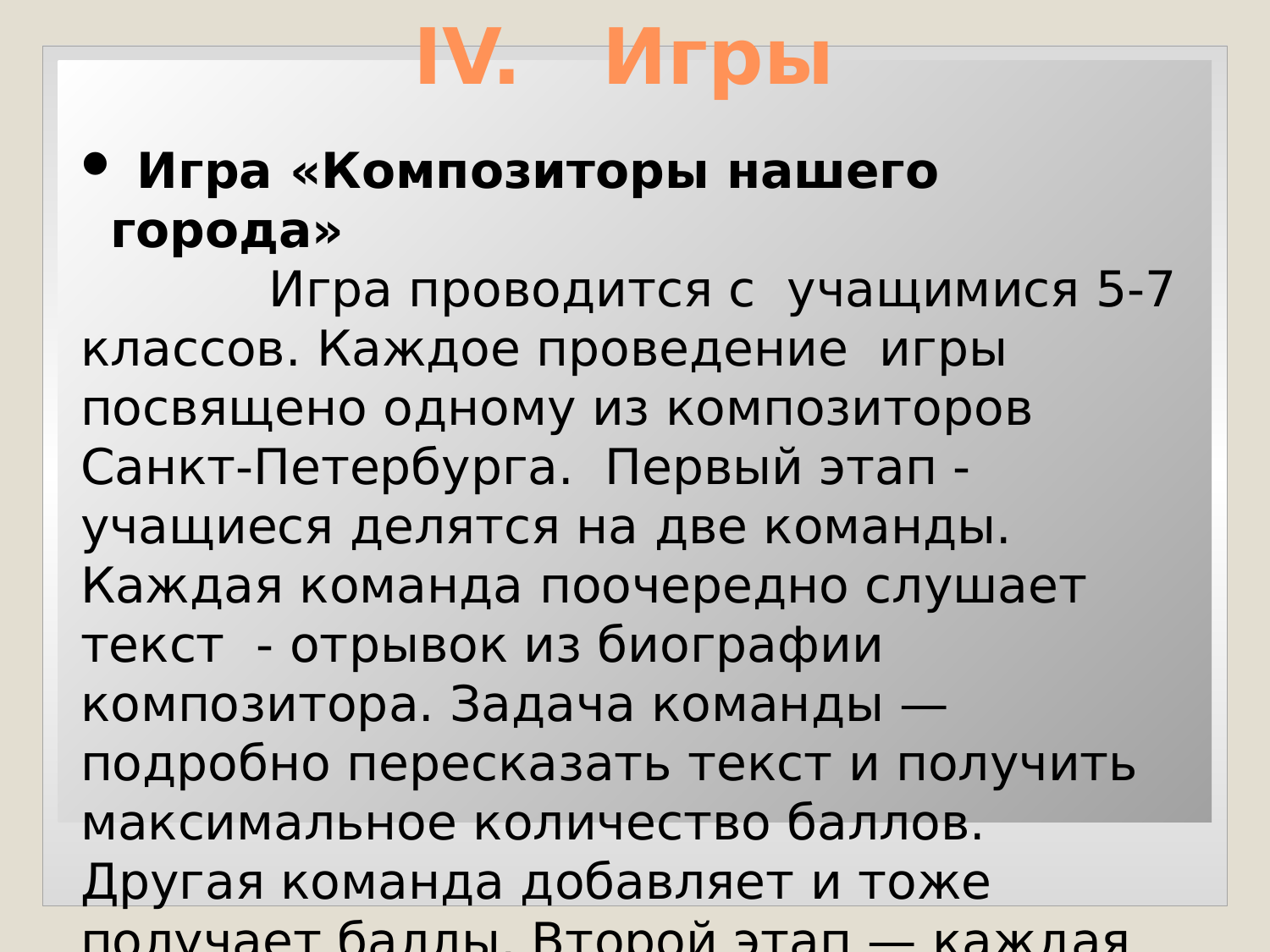

IV.   Игры
 Игра «Композиторы нашего города»
           Игра проводится с  учащимися 5-7 классов. Каждое проведение  игры посвящено одному из композиторов Санкт-Петербурга.  Первый этап - учащиеся делятся на две команды. Каждая команда поочередно слушает текст  - отрывок из биографии композитора. Задача команды — подробно пересказать текст и получить максимальное количество баллов. Другая команда добавляет и тоже получает баллы. Второй этап — каждая команда поочередно слушает по три музыкальных фрагмента. Задача — узнать музыку данного композитора. Третий этап — записать нотами мелодию из произведения композитора. Выигрывает команда, набравшая больше баллов. Заключительный этап — получение призов.

 Музыкально-теоретическая игра «ALIAS»
       Игра проводится с учащимися 8-10 классов. Учащиеся делятся на две команды. Все участники поочередно становятся водящими и получают карточку с музыкально-теоретическими терминами. Задача водящего — объяснить своей команде, какие слова или выражения написаны на карточке, не используя эти и однокоренные слова. Команда угадывает слова, пока «работают» песочные часы. По количеству угаданных слов фишка команды продвигается по игровому полю.